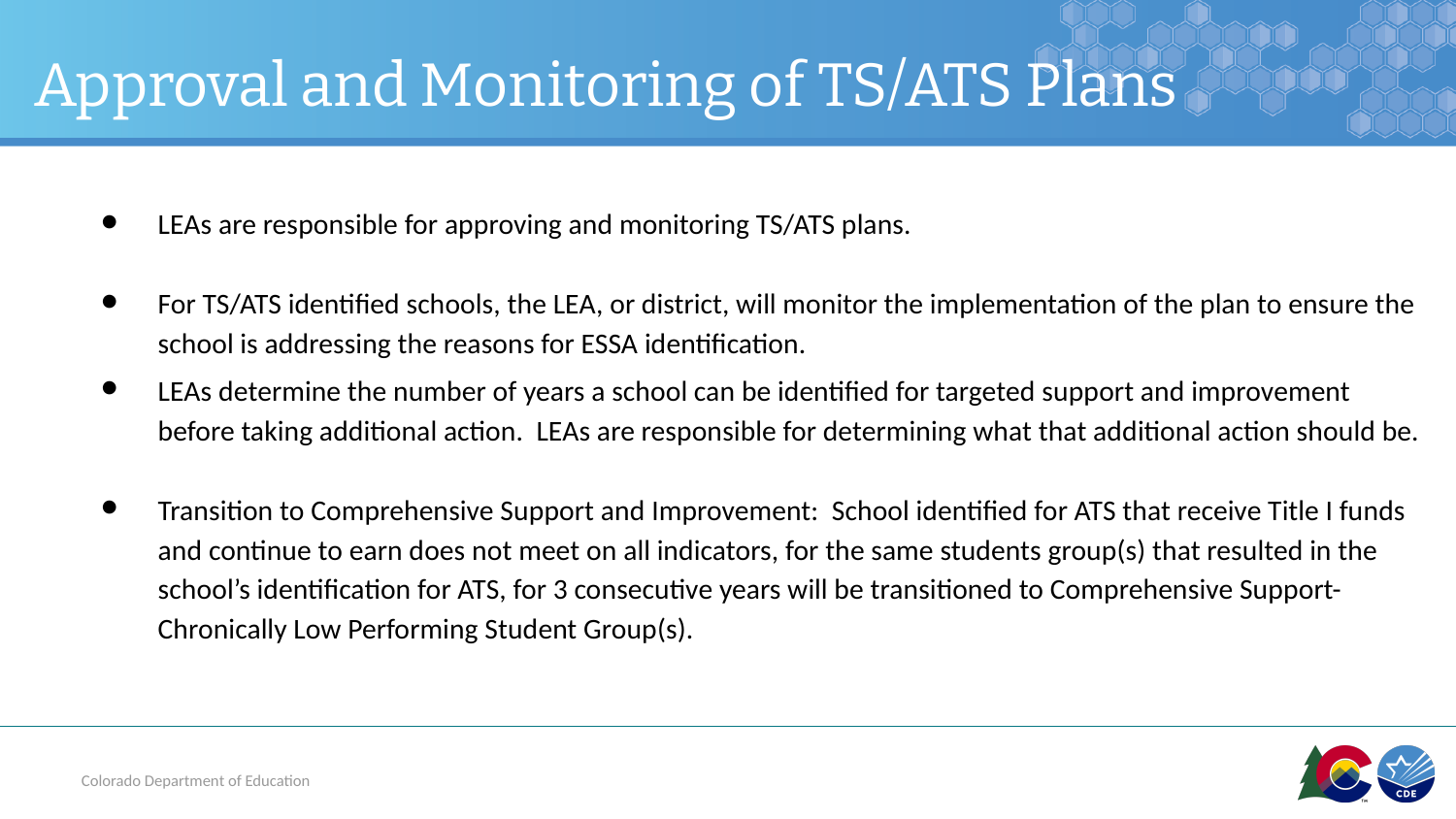

# Approval and Monitoring of TS/ATS Plans

LEAs are responsible for approving and monitoring TS/ATS plans.

For TS/ATS identified schools, the LEA, or district, will monitor the implementation of the plan to ensure the school is addressing the reasons for ESSA identification.
LEAs determine the number of years a school can be identified for targeted support and improvement before taking additional action.  LEAs are responsible for determining what that additional action should be.

Transition to Comprehensive Support and Improvement:  School identified for ATS that receive Title I funds and continue to earn does not meet on all indicators, for the same students group(s) that resulted in the school’s identification for ATS, for 3 consecutive years will be transitioned to Comprehensive Support-Chronically Low Performing Student Group(s).